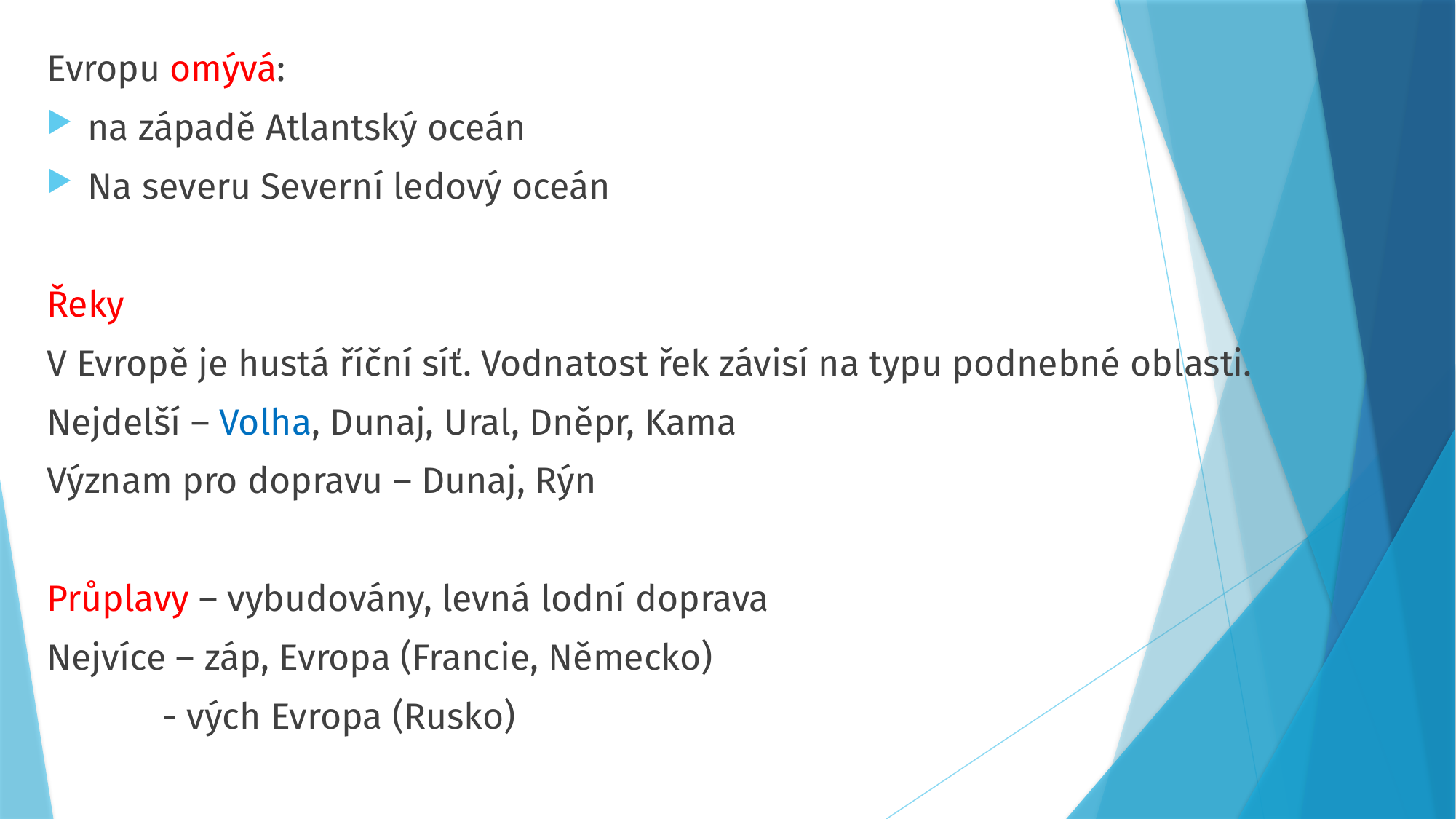

Evropu omývá:
na západě Atlantský oceán
Na severu Severní ledový oceán

Řeky
V Evropě je hustá říční síť. Vodnatost řek závisí na typu podnebné oblasti.
Nejdelší – Volha, Dunaj, Ural, Dněpr, Kama
Význam pro dopravu – Dunaj, Rýn

Průplavy – vybudovány, levná lodní doprava
Nejvíce – záp, Evropa (Francie, Německo)
            - vých Evropa (Rusko)